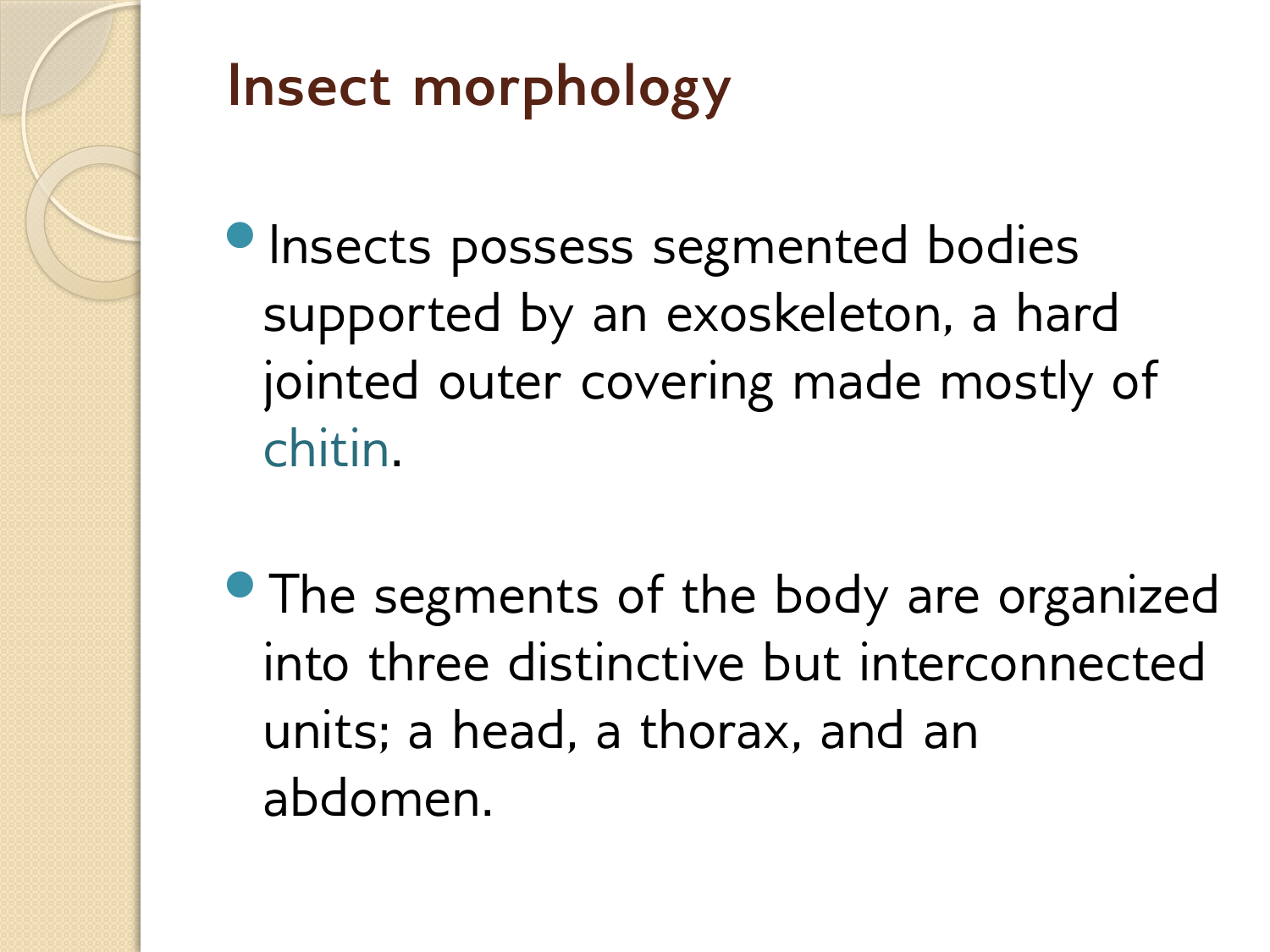

# Insect morphology
Insects possess segmented bodies supported by an exoskeleton, a hard jointed outer covering made mostly of chitin.
The segments of the body are organized into three distinctive but interconnected units; a head, a thorax, and an abdomen.